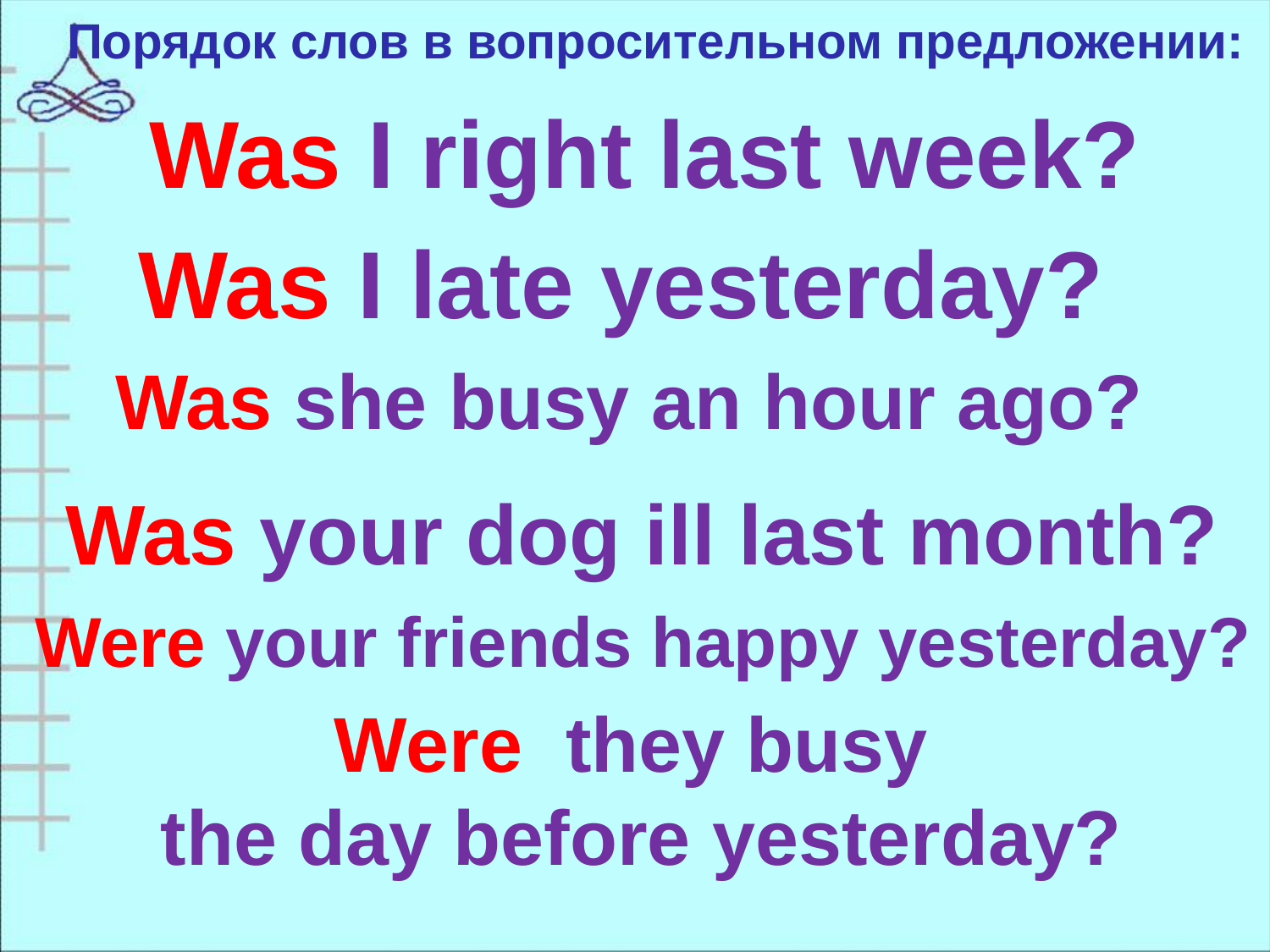

Порядок слов в вопросительном предложении:
Was I right last week?
Was I late yesterday?
Was she busy an hour ago?
Was your dog ill last month?
Were your friends happy yesterday?
Were  they busy
the day before yesterday?